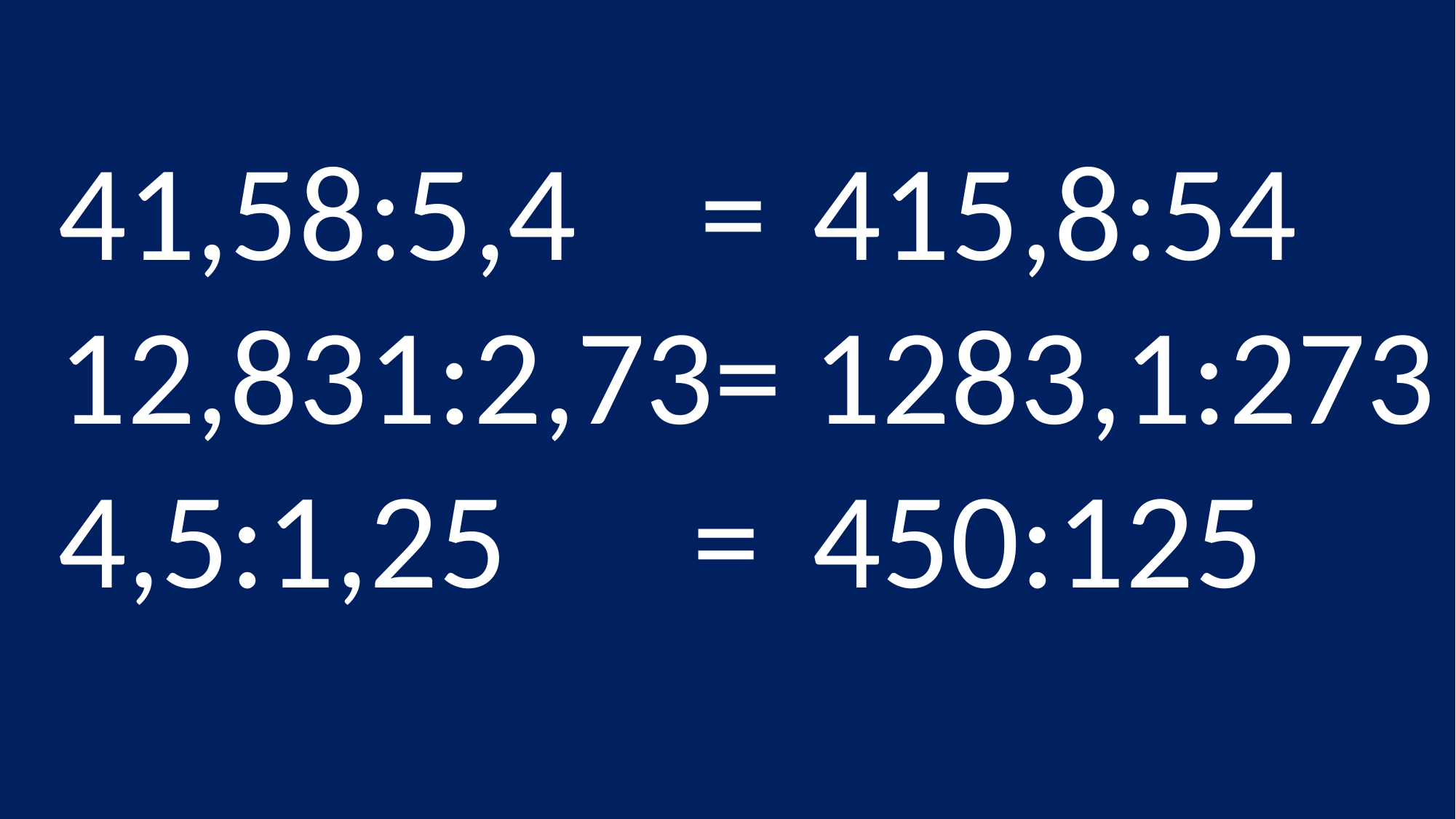

41,58:5,4    =
12,831:2,73=
4,5:1,25      =
415,8:54
1283,1:273
450:125